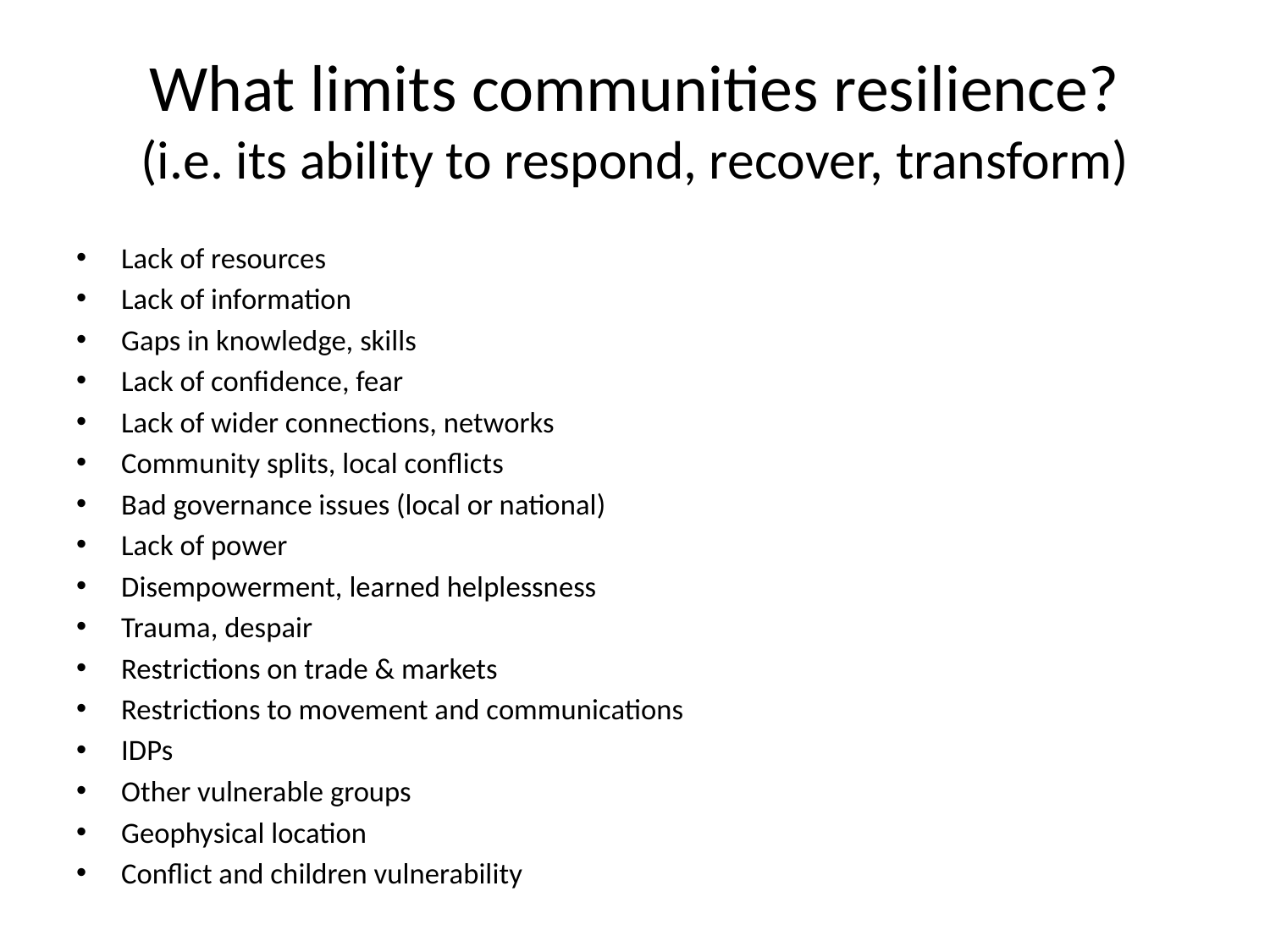

# What limits communities resilience? (i.e. its ability to respond, recover, transform)
Lack of resources
Lack of information
Gaps in knowledge, skills
Lack of confidence, fear
Lack of wider connections, networks
Community splits, local conflicts
Bad governance issues (local or national)
Lack of power
Disempowerment, learned helplessness
Trauma, despair
Restrictions on trade & markets
Restrictions to movement and communications
IDPs
Other vulnerable groups
Geophysical location
Conflict and children vulnerability